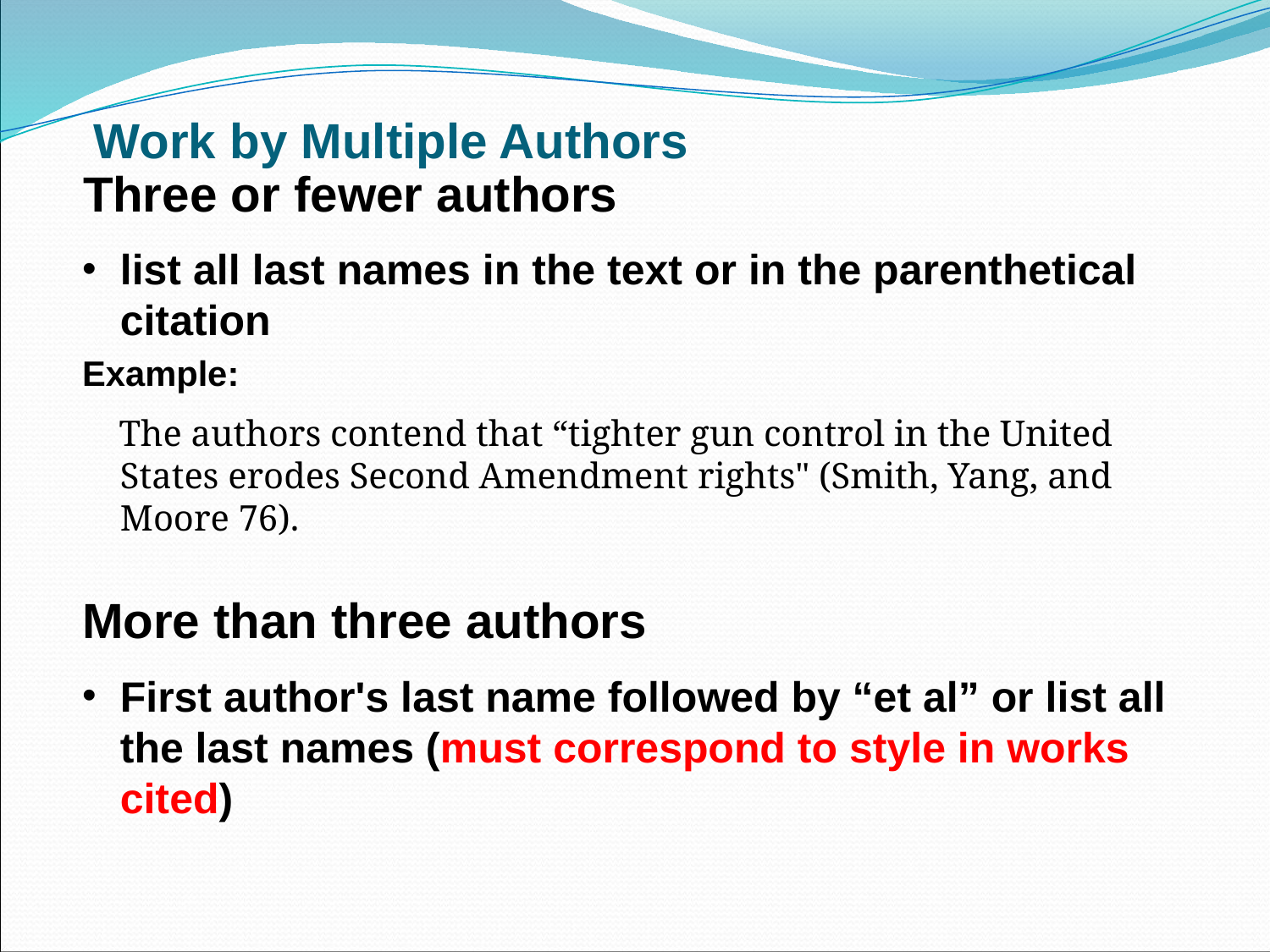

# Work by Multiple Authors
	Three or fewer authors
list all last names in the text or in the parenthetical citation
Example:
The authors contend that “tighter gun control in the United States erodes Second Amendment rights" (Smith, Yang, and Moore 76).

More than three authors
First author's last name followed by “et al” or list all the last names (must correspond to style in works cited)